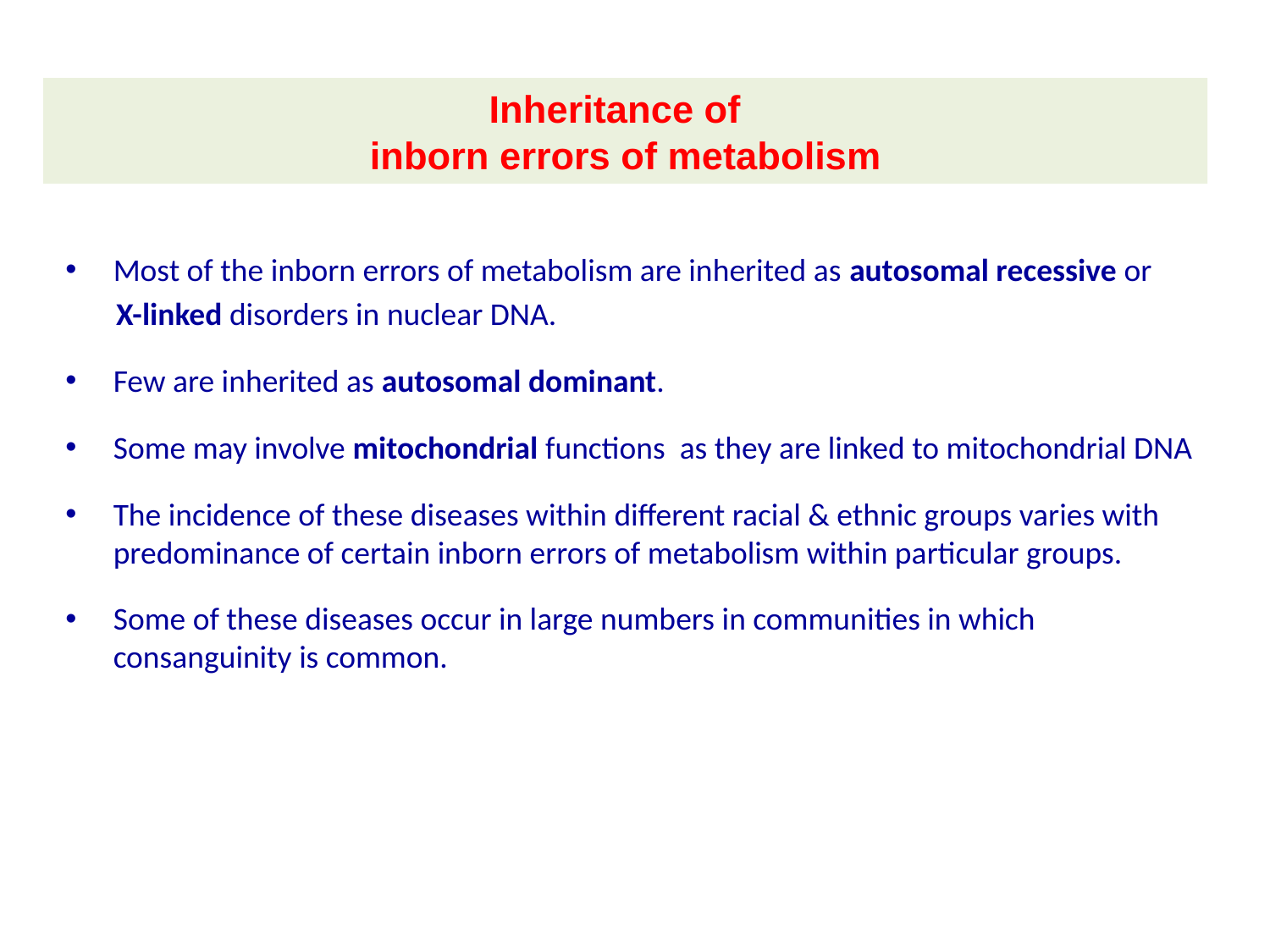

Inheritance of
inborn errors of metabolism

Most of the inborn errors of metabolism are inherited as autosomal recessive or
       X-linked disorders in nuclear DNA.

Few are inherited as autosomal dominant.

Some may involve mitochondrial functions  as they are linked to mitochondrial DNA

The incidence of these diseases within different racial & ethnic groups varies with predominance of certain inborn errors of metabolism within particular groups.

Some of these diseases occur in large numbers in communities in which consanguinity is common.